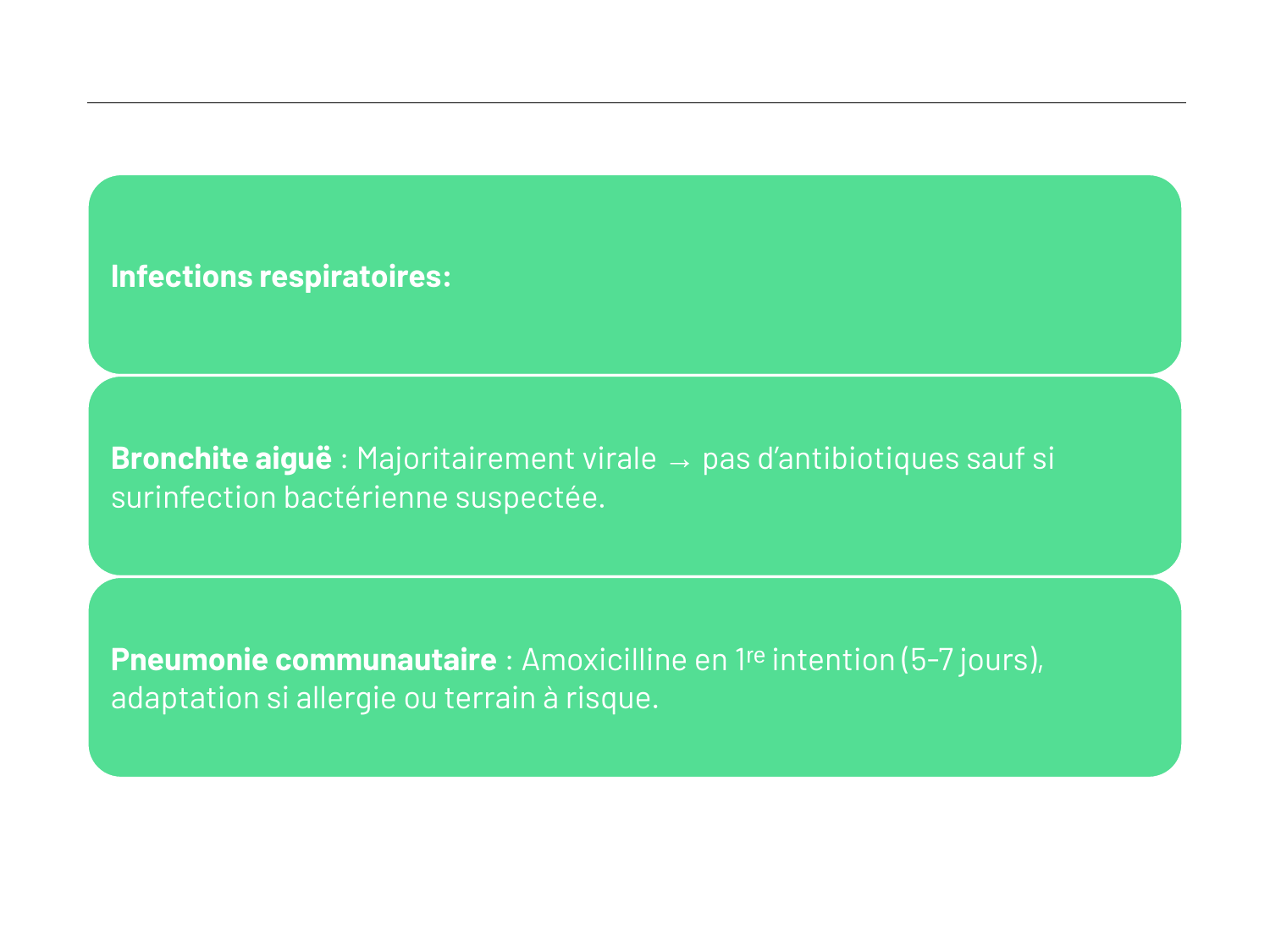

57
Infections respiratoires:
Bronchite aiguë : Majoritairement virale → pas d’antibiotiques sauf si surinfection bactérienne suspectée.
Pneumonie communautaire : Amoxicilline en 1ʳᵉ intention (5-7 jours), adaptation si allergie ou terrain à risque.